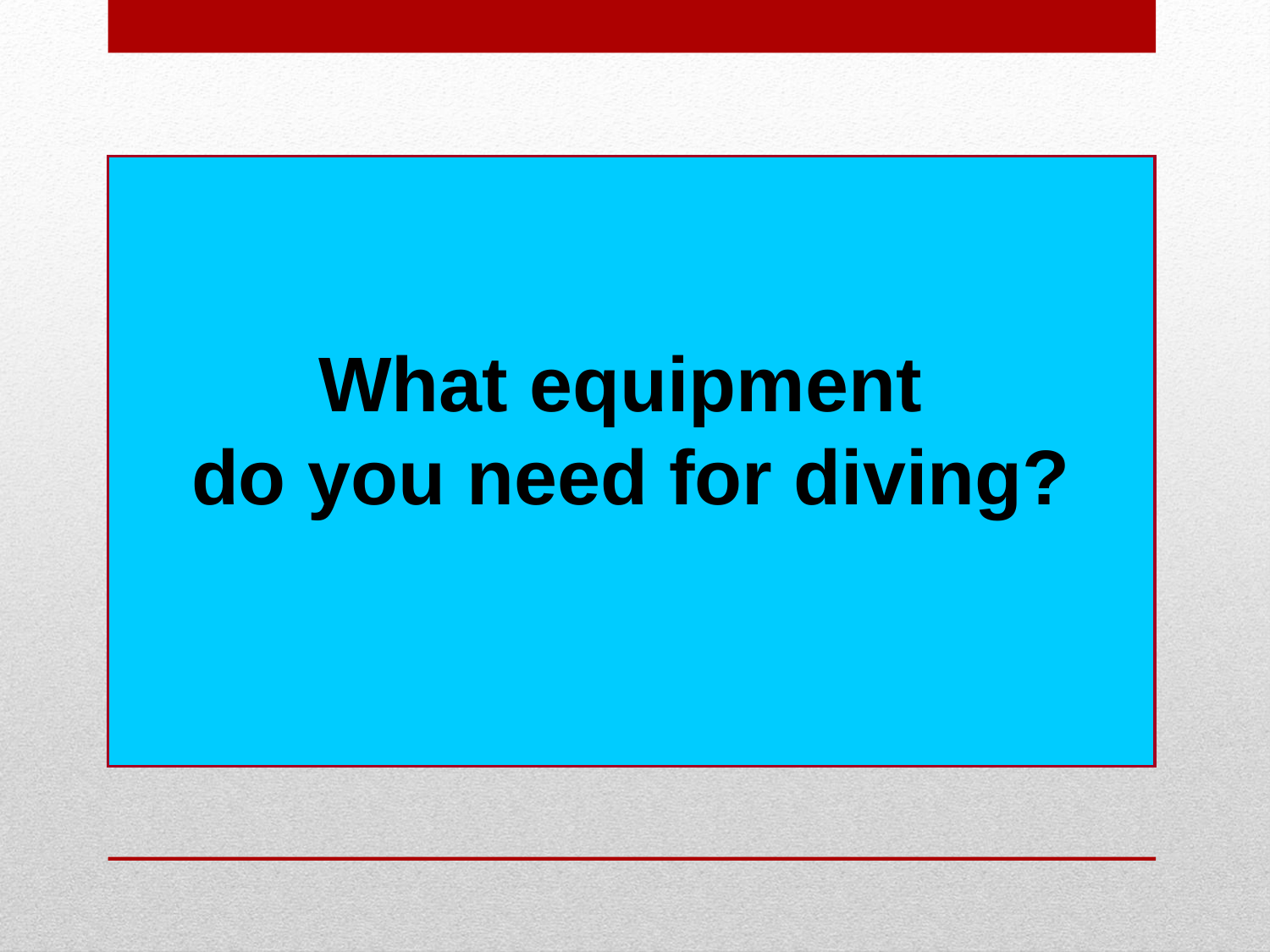

What equipment
do you need for diving?